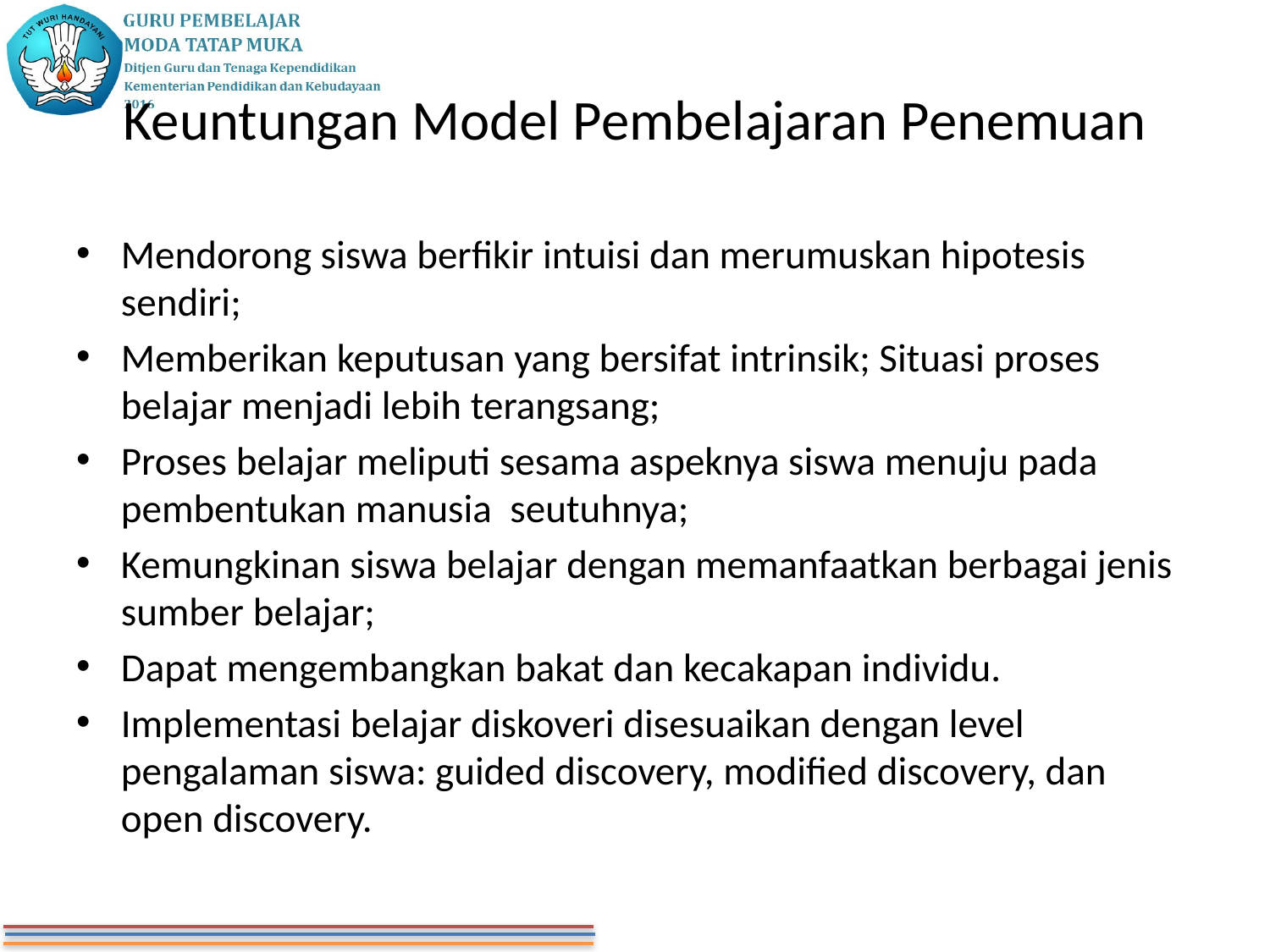

# Keuntungan Model Pembelajaran Penemuan
Mendorong siswa berfikir intuisi dan merumuskan hipotesis sendiri;
Memberikan keputusan yang bersifat intrinsik; Situasi proses belajar menjadi lebih terangsang;
Proses belajar meliputi sesama aspeknya siswa menuju pada pembentukan manusia  seutuhnya;
Kemungkinan siswa belajar dengan memanfaatkan berbagai jenis sumber belajar;
Dapat mengembangkan bakat dan kecakapan individu.
Implementasi belajar diskoveri disesuaikan dengan level pengalaman siswa: guided discovery, modified discovery, dan open discovery.